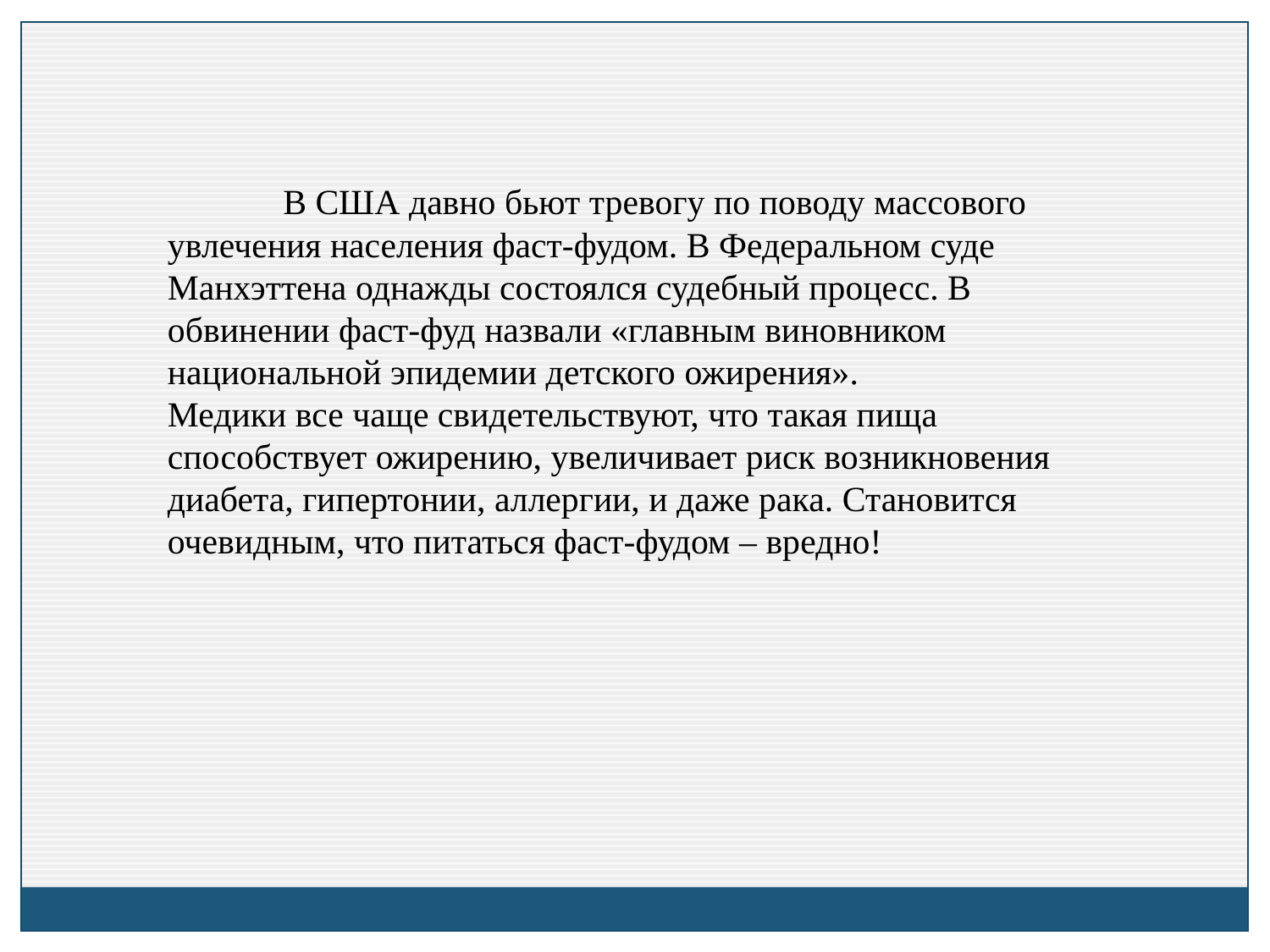

В США давно бьют тревогу по поводу массового увлечения населения фаст-фудом. В Федеральном суде Манхэттена однажды состоялся судебный процесс. В обвинении фаст-фуд назвали «главным виновником национальной эпидемии детского ожирения».
Медики все чаще свидетельствуют, что такая пища способствует ожирению, увеличивает риск возникновения диабета, гипертонии, аллергии, и даже рака. Становится очевидным, что питаться фаст-фудом – вредно!